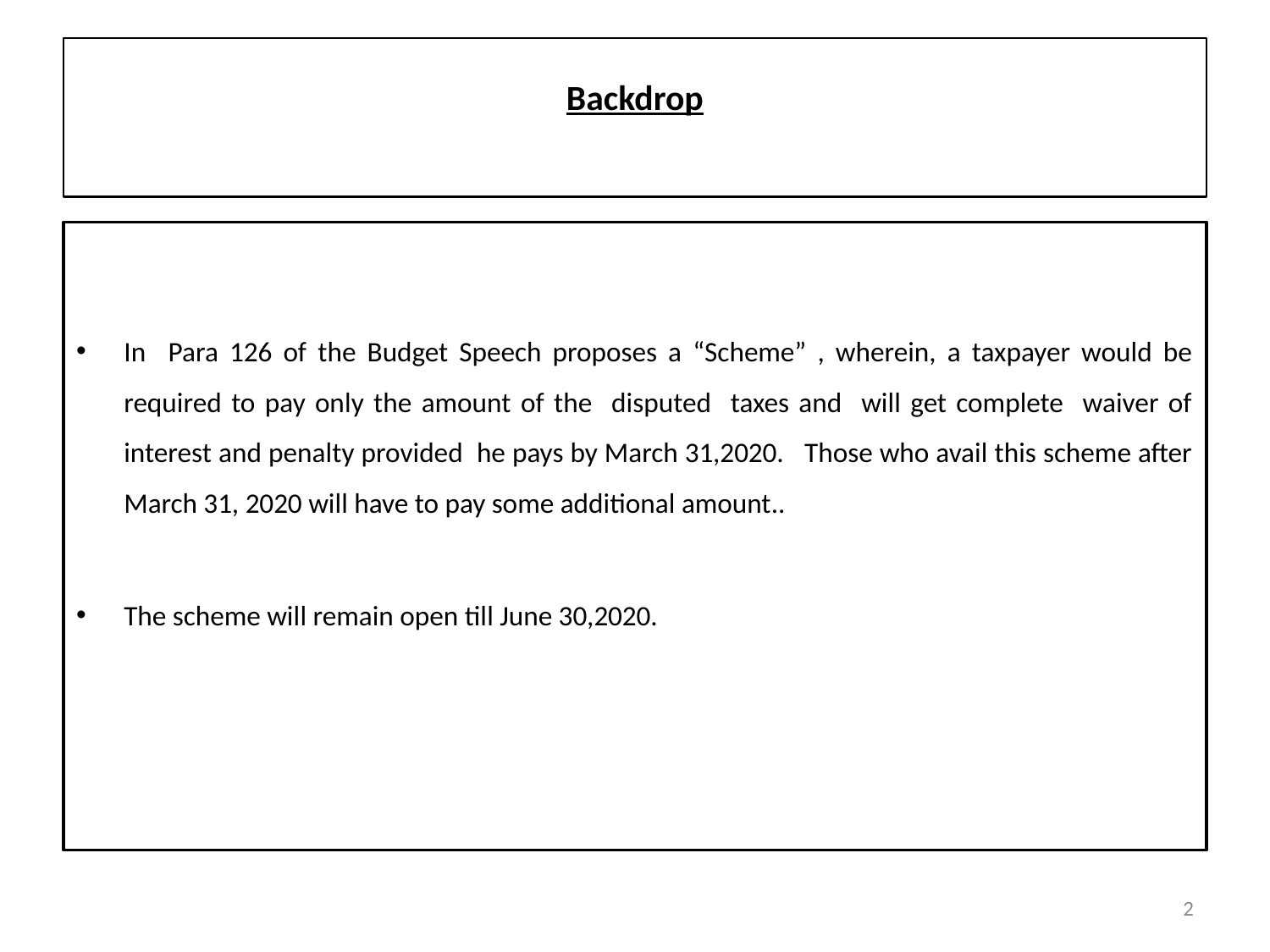

# Backdrop

In  Para 126 of the Budget Speech proposes a “Scheme” , wherein, a taxpayer would be required to pay only the amount of the  disputed  taxes and  will get complete  waiver of interest and penalty provided  he pays by March 31,2020.   Those who avail this scheme after March 31, 2020 will have to pay some additional amount..

The scheme will remain open till June 30,2020.

2